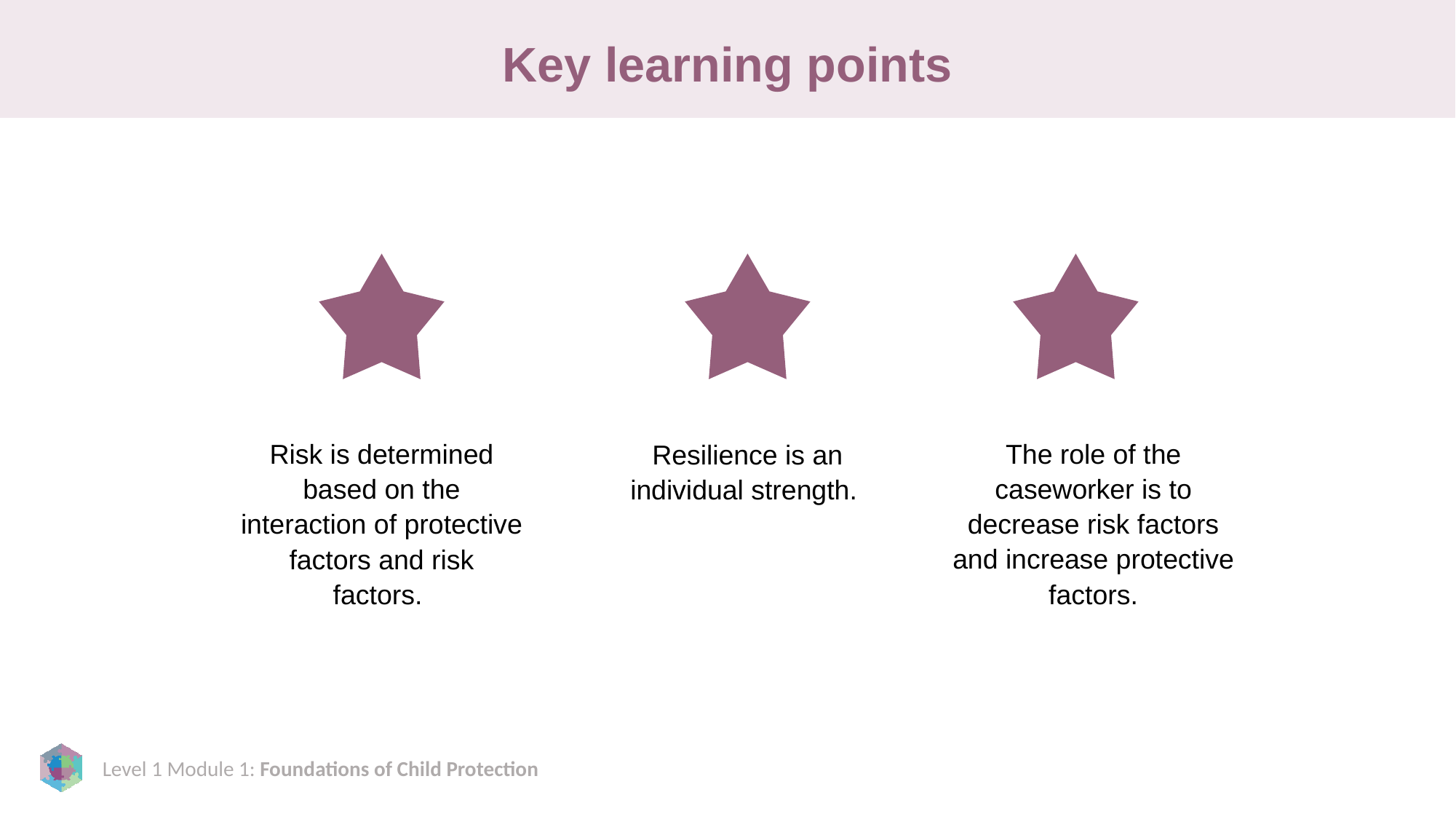

# Key learning points

Risk is determined based on the interaction of protective factors and risk factors.
The role of the caseworker is to decrease risk factors and increase protective factors.
Resilience is an individual strength.